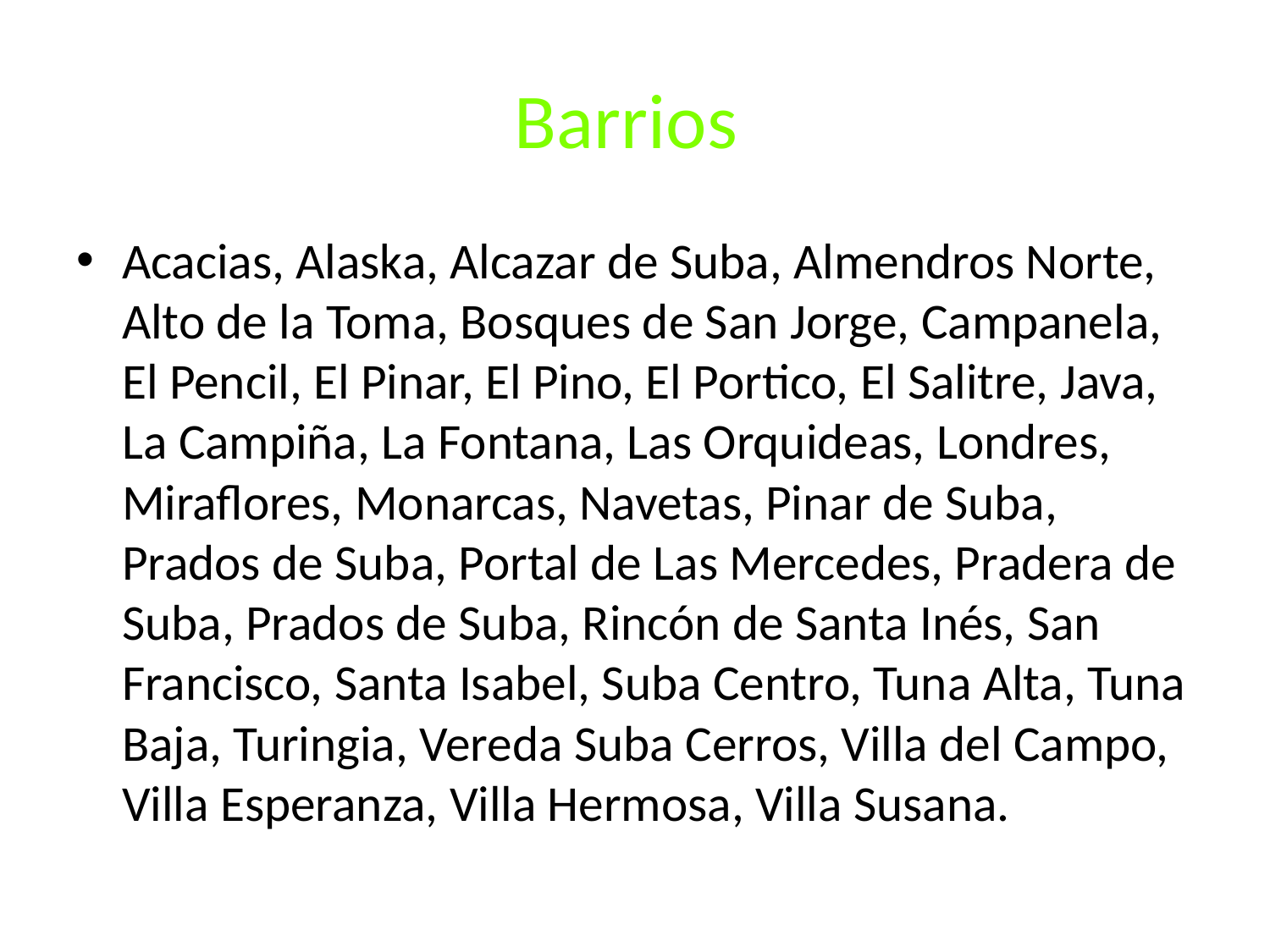

# Barrios
Acacias, Alaska, Alcazar de Suba, Almendros Norte, Alto de la Toma, Bosques de San Jorge, Campanela, El Pencil, El Pinar, El Pino, El Portico, El Salitre, Java, La Campiña, La Fontana, Las Orquideas, Londres, Miraflores, Monarcas, Navetas, Pinar de Suba, Prados de Suba, Portal de Las Mercedes, Pradera de Suba, Prados de Suba, Rincón de Santa Inés, San Francisco, Santa Isabel, Suba Centro, Tuna Alta, Tuna Baja, Turingia, Vereda Suba Cerros, Villa del Campo, Villa Esperanza, Villa Hermosa, Villa Susana.